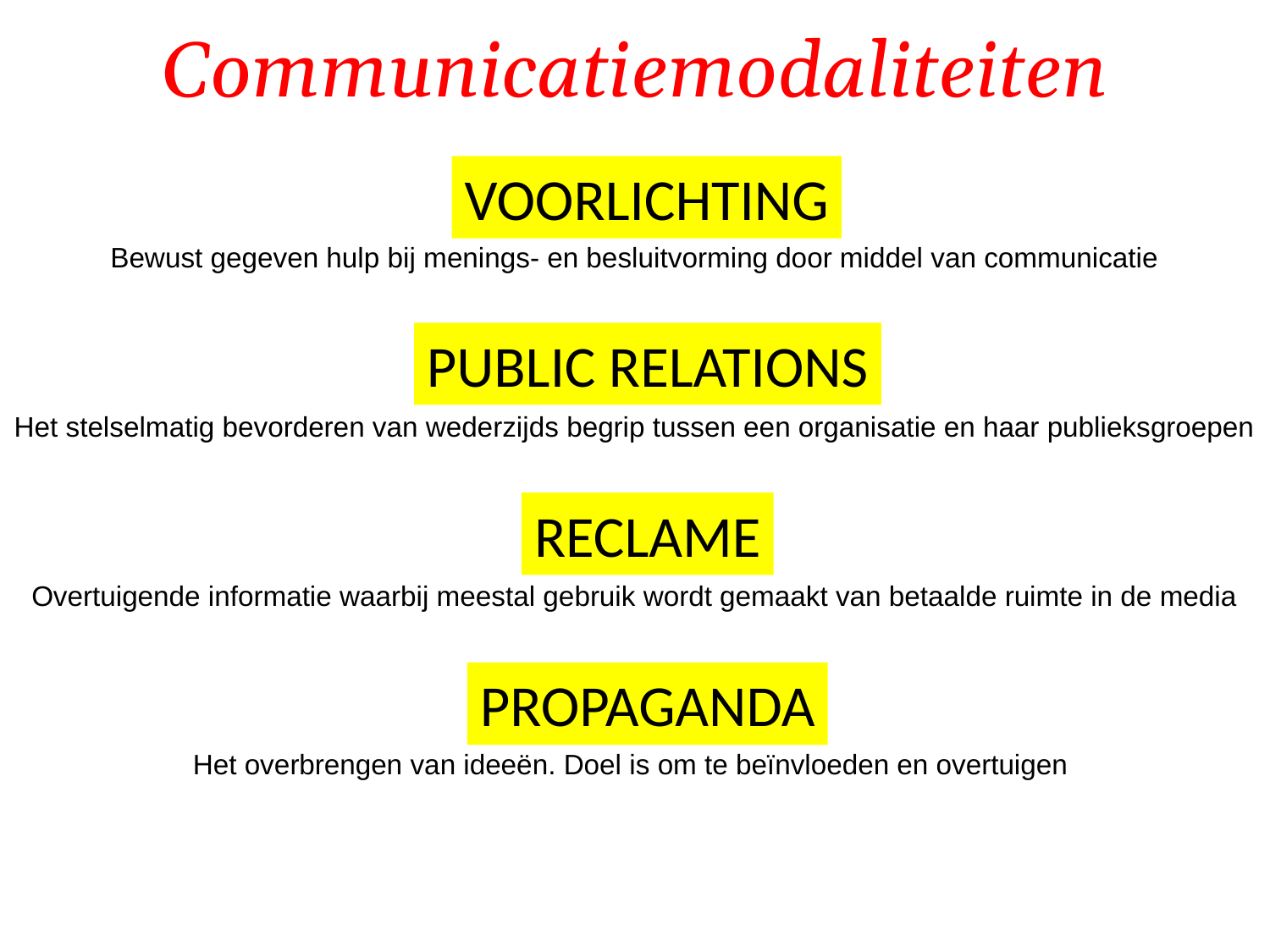

# Communicatiemodaliteiten
VOORLICHTING

Bewust gegeven hulp bij menings- en besluitvorming door middel van communicatie

Het stelselmatig bevorderen van wederzijds begrip tussen een organisatie en haar publieksgroepen

Overtuigende informatie waarbij meestal gebruik wordt gemaakt van betaalde ruimte in de media

Het overbrengen van ideeën. Doel is om te beïnvloeden en overtuigen
PUBLIC RELATIONS
RECLAME
PROPAGANDA